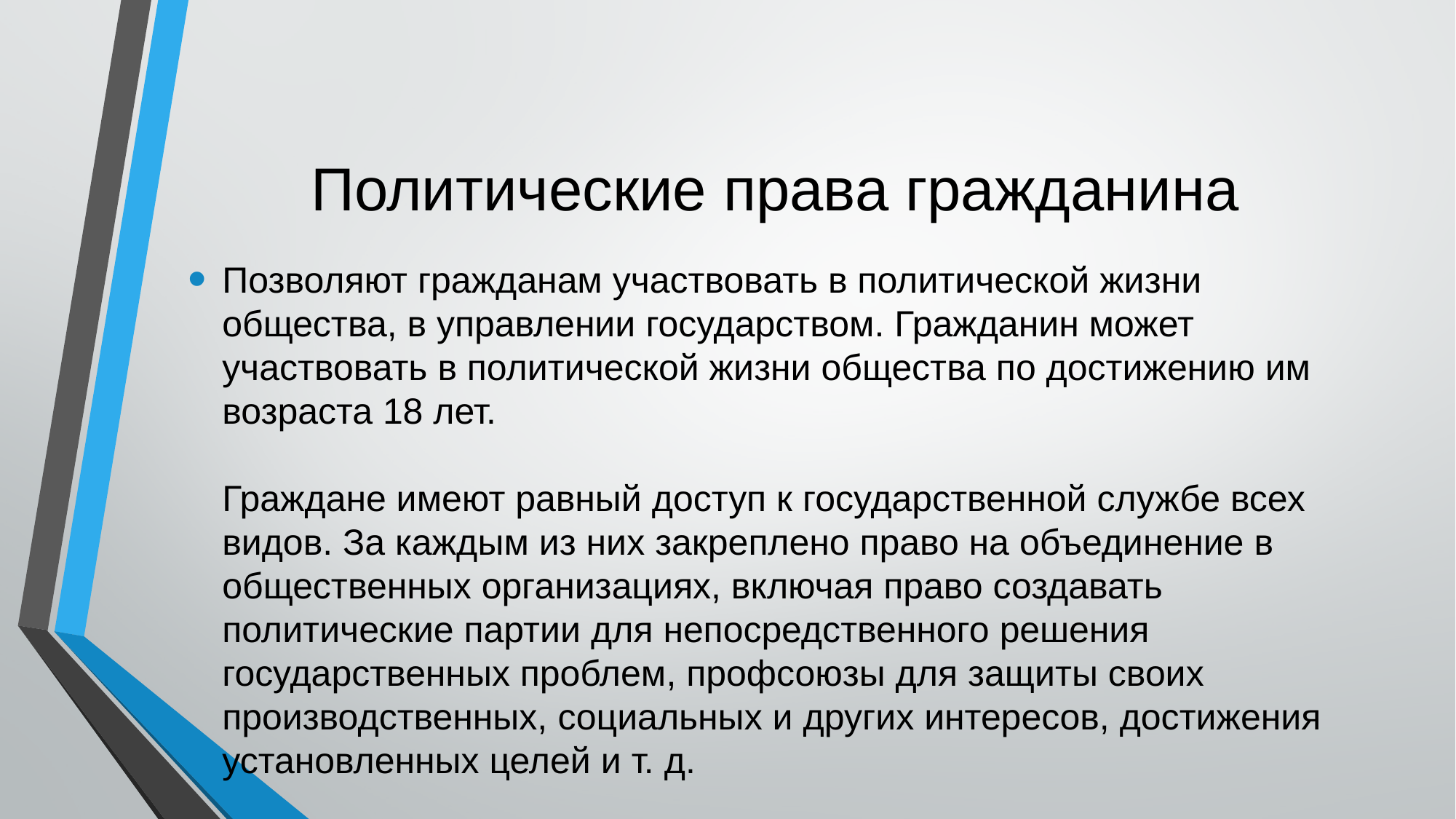

# Политические права гражданина
Позволяют гражданам участвовать в политической жизни общества, в управлении государством. Гражданин может участвовать в политической жизни общества по достижению им возраста 18 лет. 
Граждане имеют равный доступ к государственной службе всех видов. За каждым из них закреплено право на объединение в общественных организациях, включая право создавать политические партии для непосредственного решения государственных проблем, профсоюзы для защиты своих производственных, социальных и других интересов, достижения установленных целей и т. д.